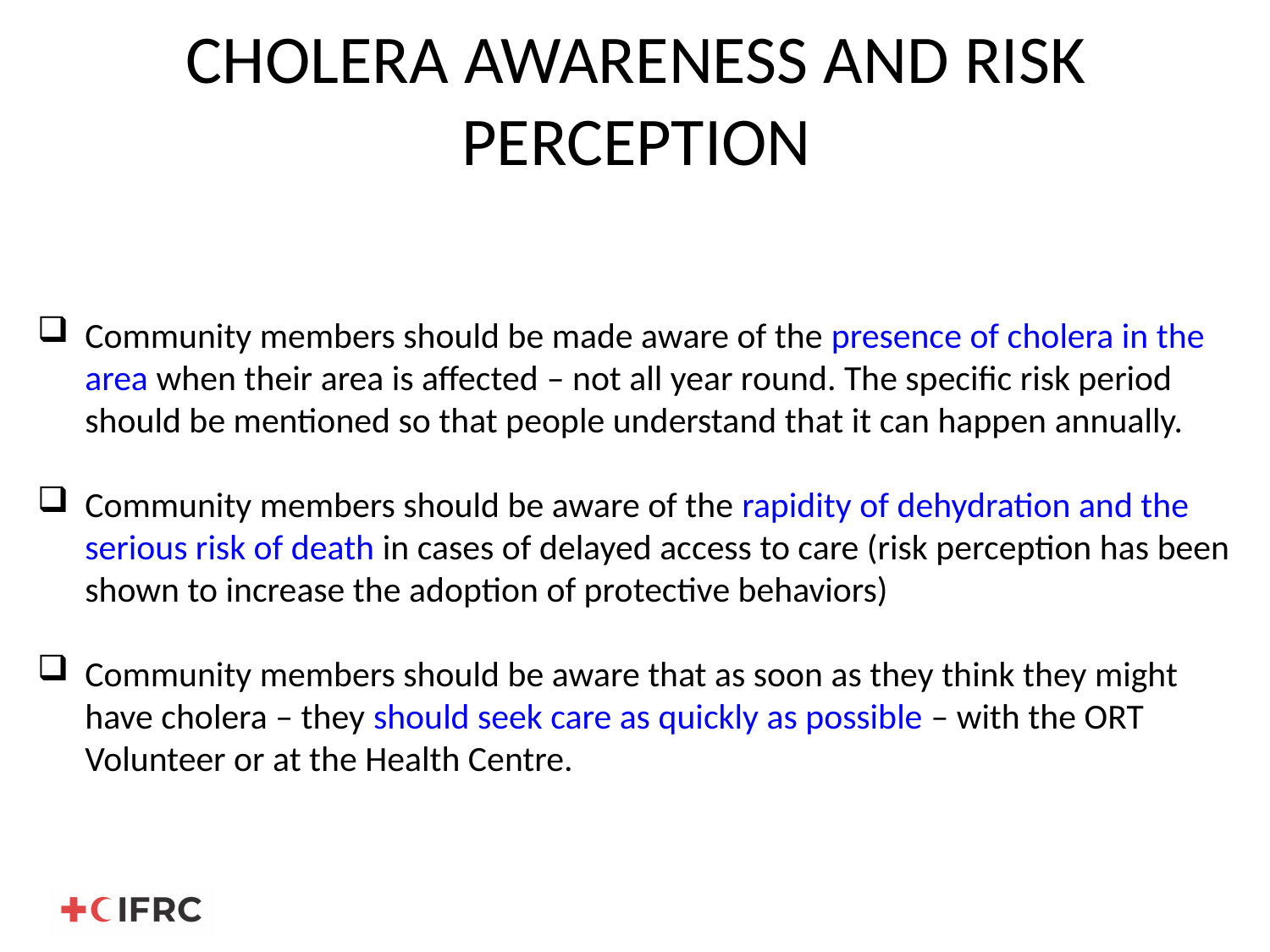

# CHOLERA AWARENESS AND RISK PERCEPTION
Community members should be made aware of the presence of cholera in the area when their area is affected – not all year round. The specific risk period should be mentioned so that people understand that it can happen annually.

Community members should be aware of the rapidity of dehydration and the serious risk of death in cases of delayed access to care (risk perception has been shown to increase the adoption of protective behaviors)

Community members should be aware that as soon as they think they might have cholera – they should seek care as quickly as possible – with the ORT Volunteer or at the Health Centre.